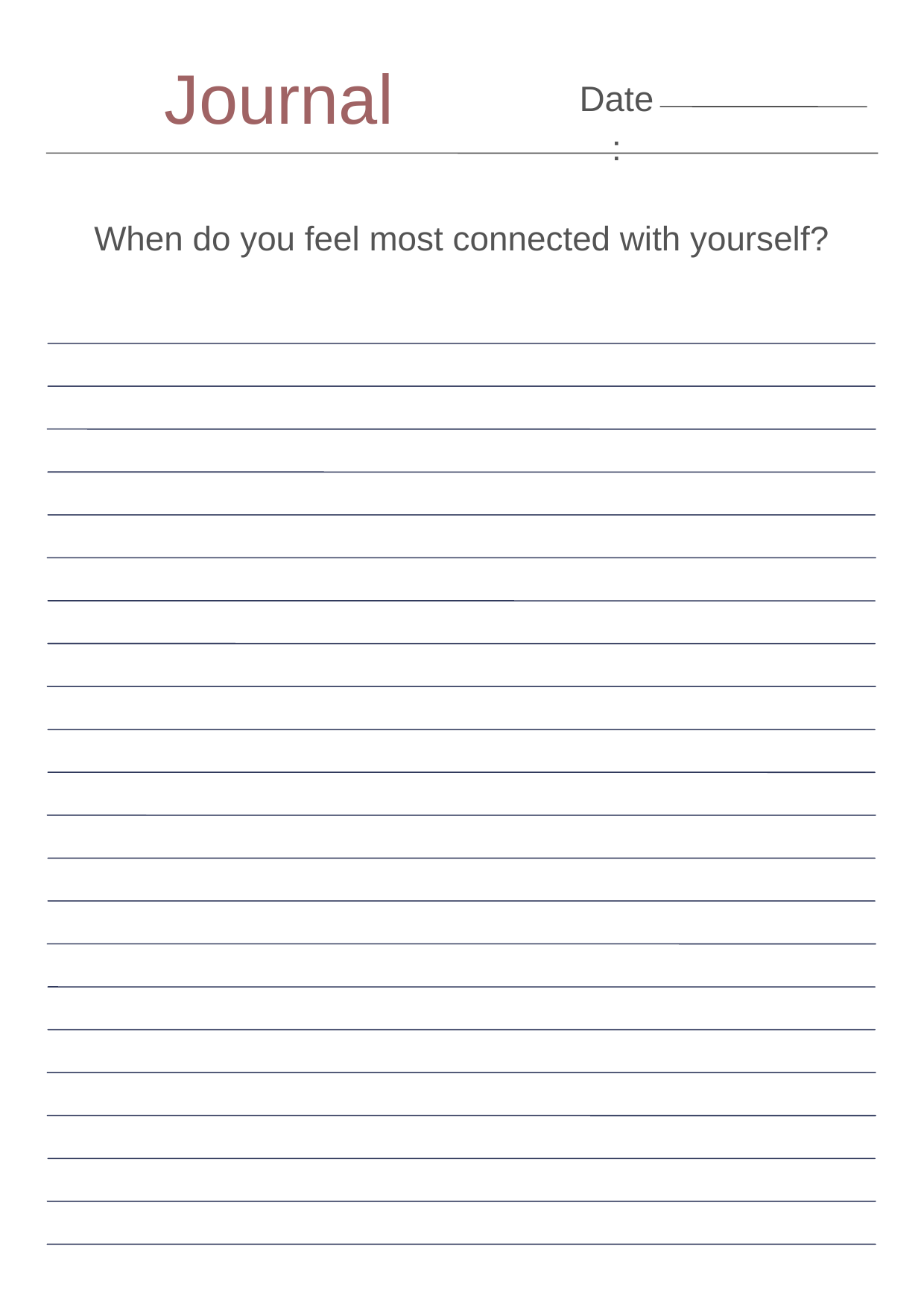

Journal
Date:

When do you feel most connected with yourself?